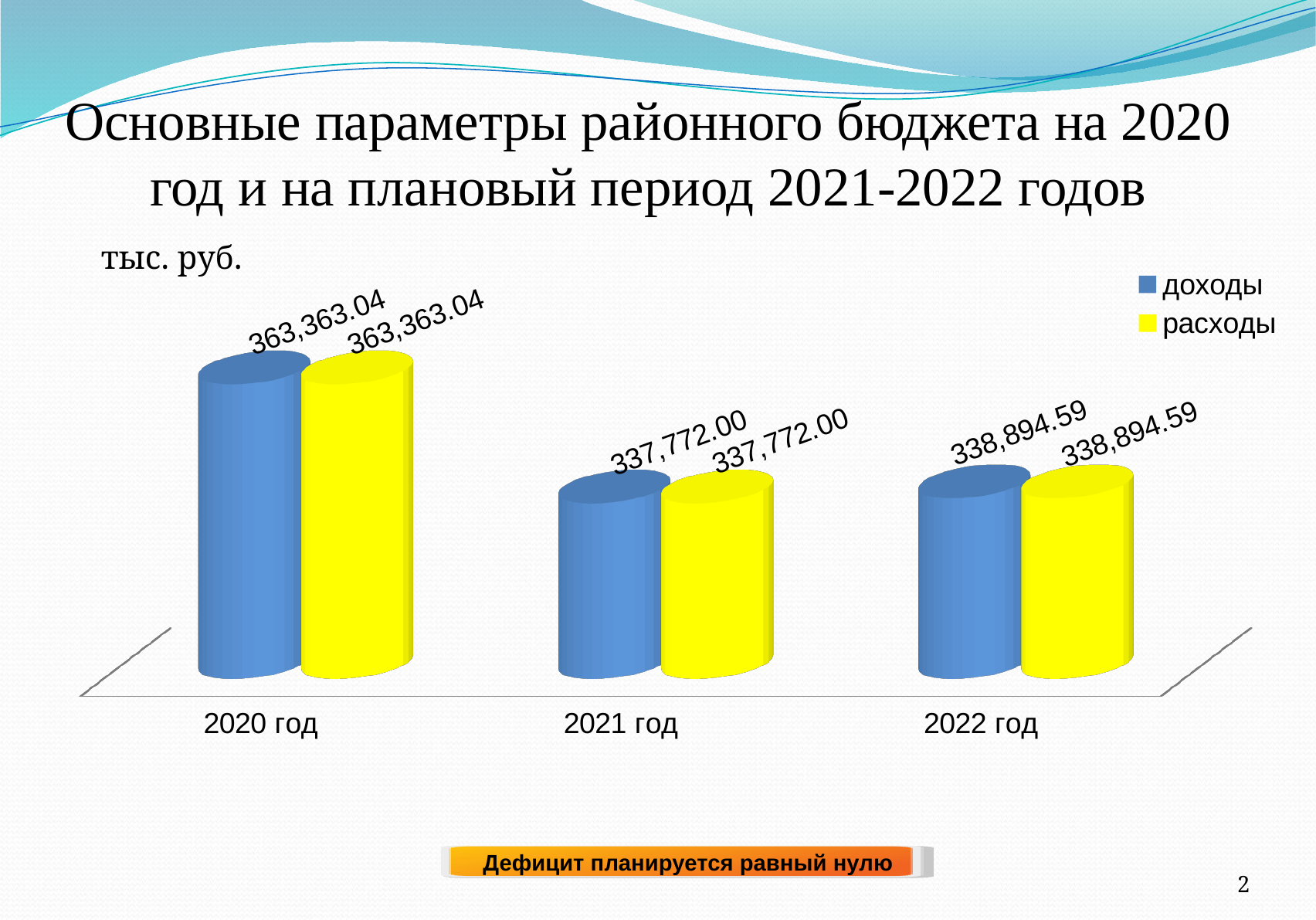

Основные параметры районного бюджета на 2020 год и на плановый период 2021-2022 годов

[unsupported chart]

тыс. руб.
Дефицит планируется равный нулю
2